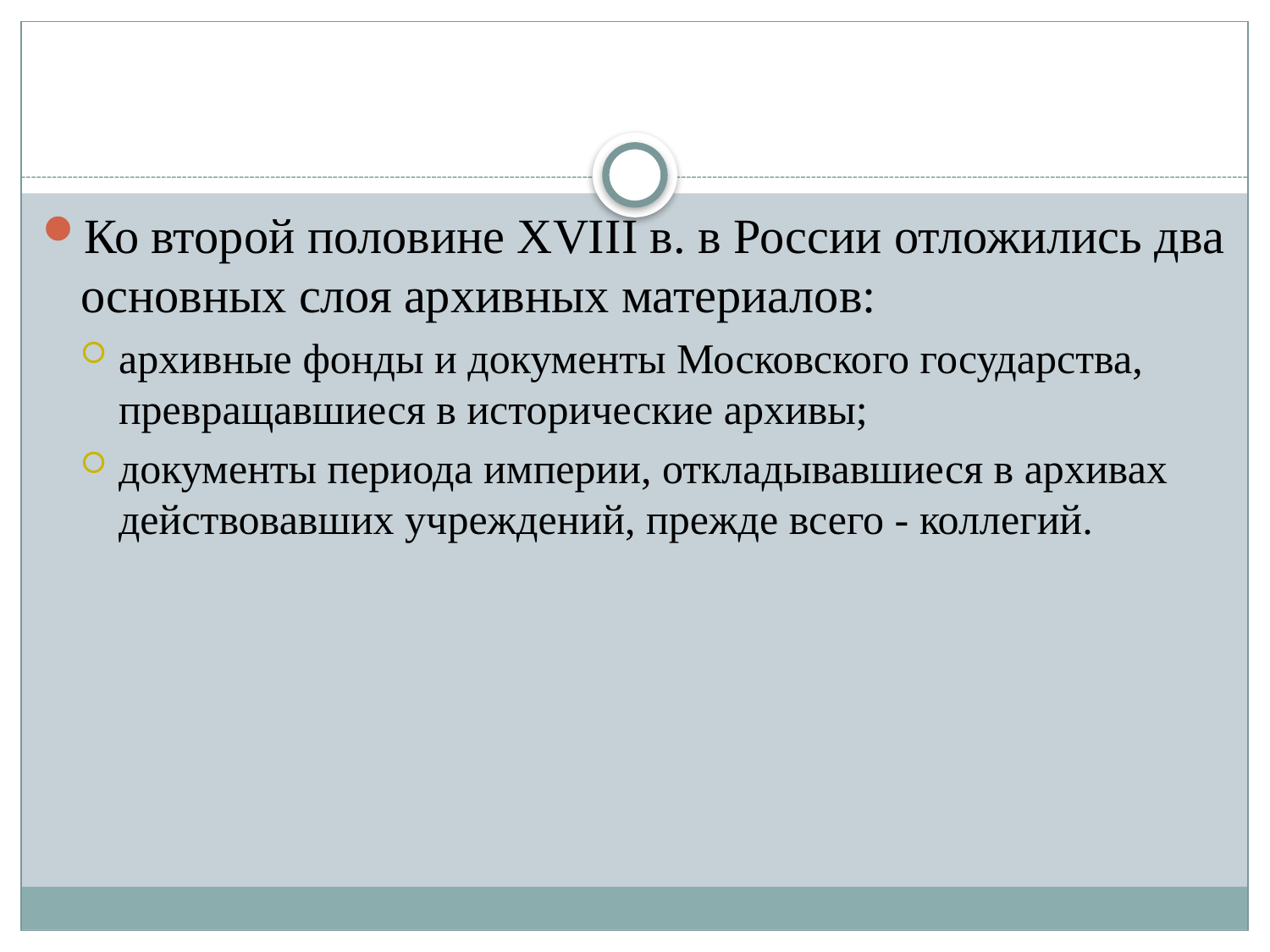

Ко второй половине XVIII в. в России отложились два основных слоя архивных материалов:
архивные фонды и документы Московского государства, превращавшиеся в исторические архивы;
документы периода империи, откладывавшиеся в архивах действовавших учреждений, прежде всего - коллегий.